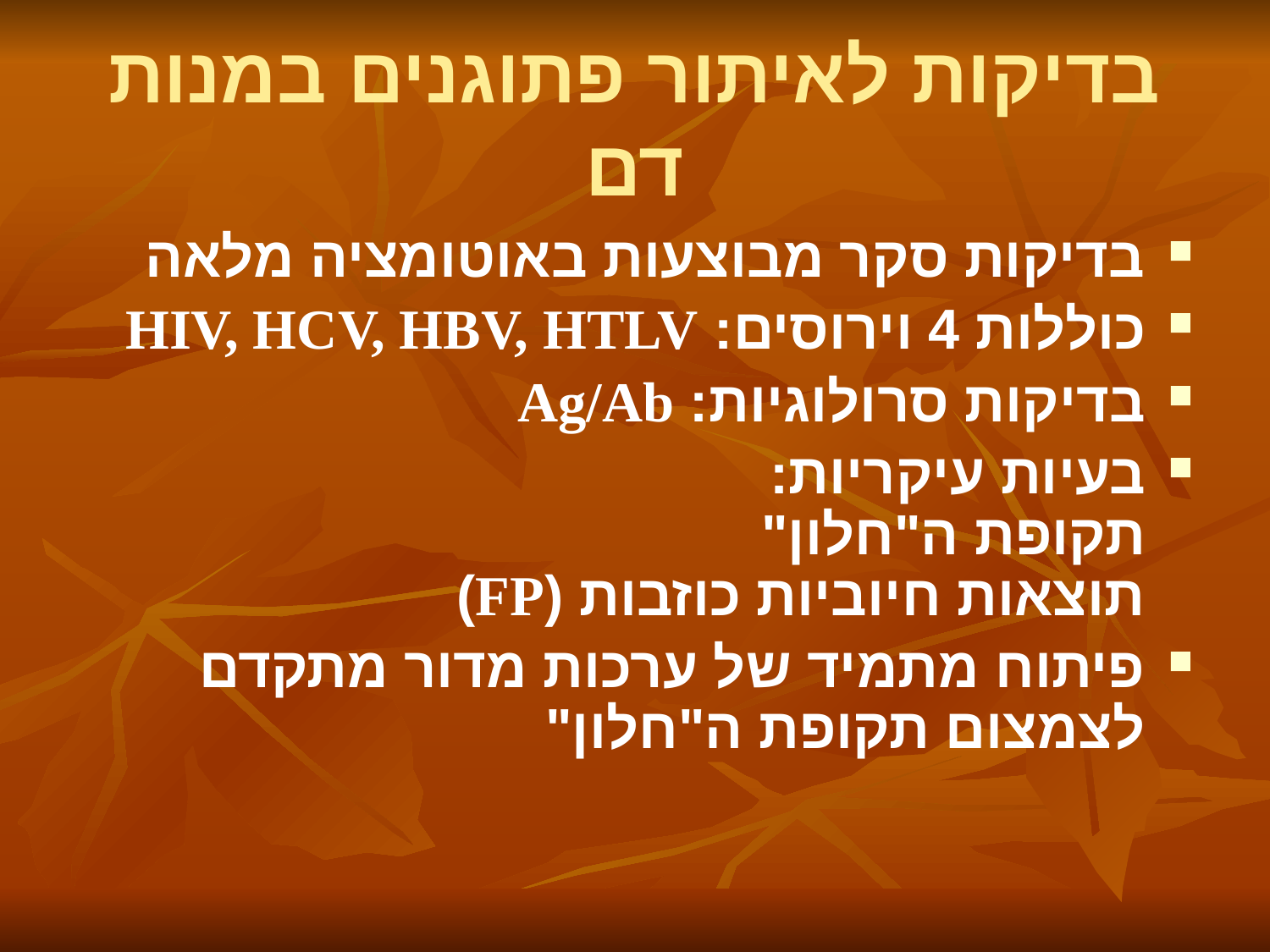

# בדיקות לאיתור פתוגנים במנות דם
בדיקות סקר מבוצעות באוטומציה מלאה
כוללות 4 וירוסים: HIV, HCV, HBV, HTLV
בדיקות סרולוגיות: Ag/Ab
בעיות עיקריות:
תקופת ה"חלון"
תוצאות חיוביות כוזבות (FP)
פיתוח מתמיד של ערכות מדור מתקדם לצמצום תקופת ה"חלון"